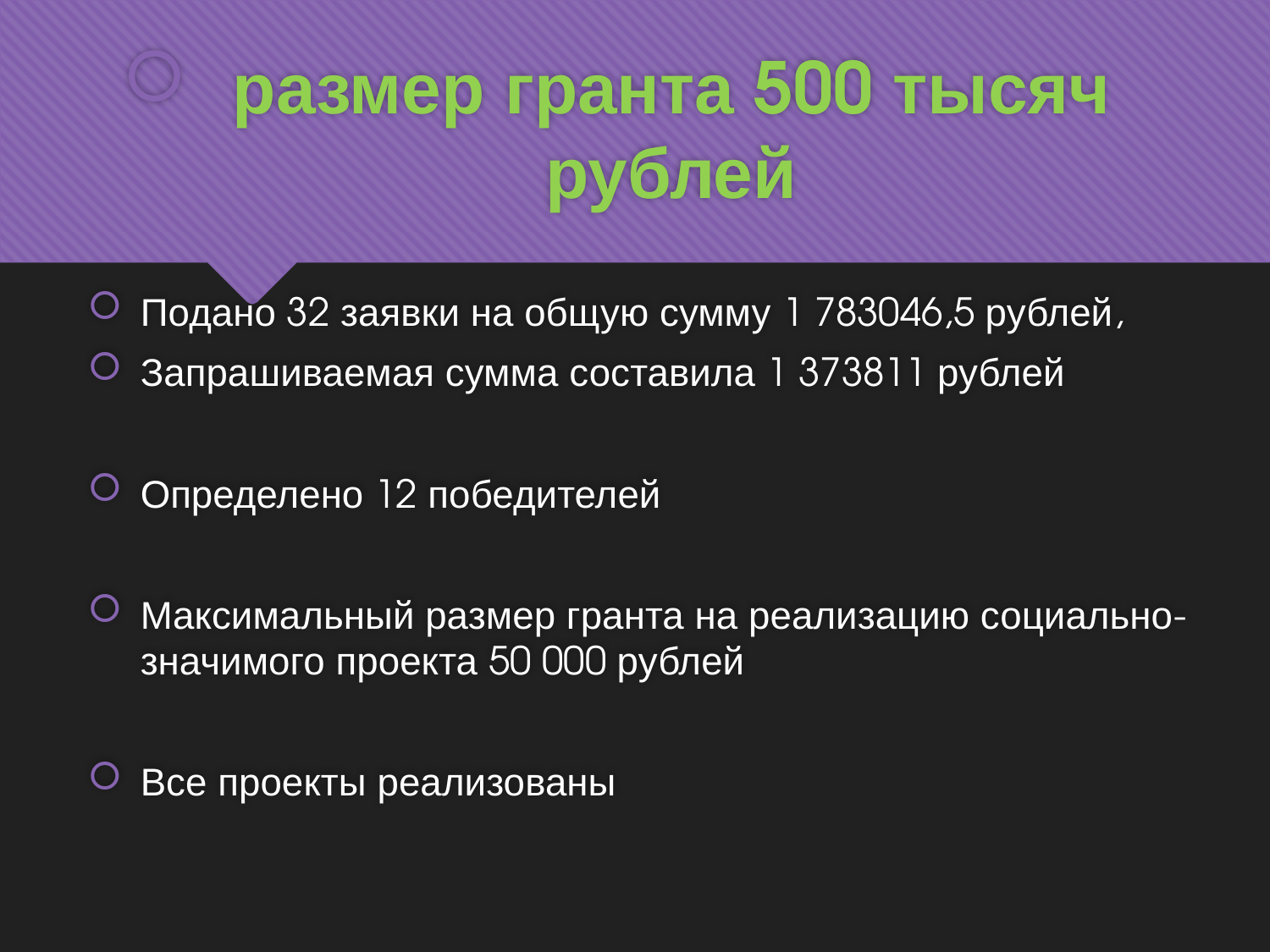

размер гранта 500 тысяч рублей

Подано 32 заявки на общую сумму 1 783046,5 рублей,
Запрашиваемая сумма составила 1 373811 рублей

Определено 12 победителей

Максимальный размер гранта на реализацию социально-значимого проекта 50 000 рублей

Все проекты реализованы

#